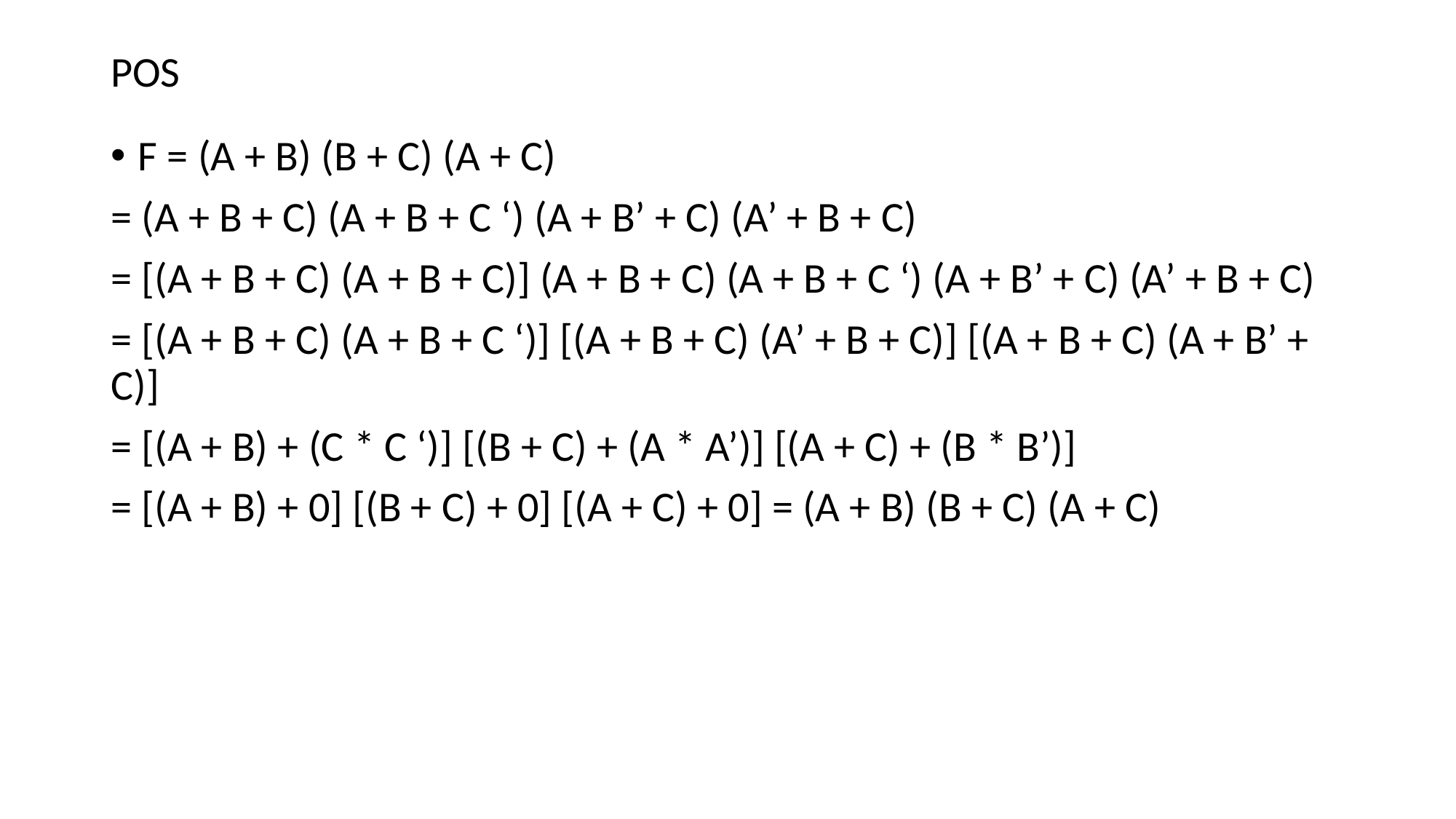

# POS
F = (A + B) (B + C) (A + C)
= (A + B + C) (A + B + C ‘) (A + B’ + C) (A’ + B + C)
= [(A + B + C) (A + B + C)] (A + B + C) (A + B + C ‘) (A + B’ + C) (A’ + B + C)
= [(A + B + C) (A + B + C ‘)] [(A + B + C) (A’ + B + C)] [(A + B + C) (A + B’ + C)]
= [(A + B) + (C * C ‘)] [(B + C) + (A * A’)] [(A + C) + (B * B’)]
= [(A + B) + 0] [(B + C) + 0] [(A + C) + 0] = (A + B) (B + C) (A + C)